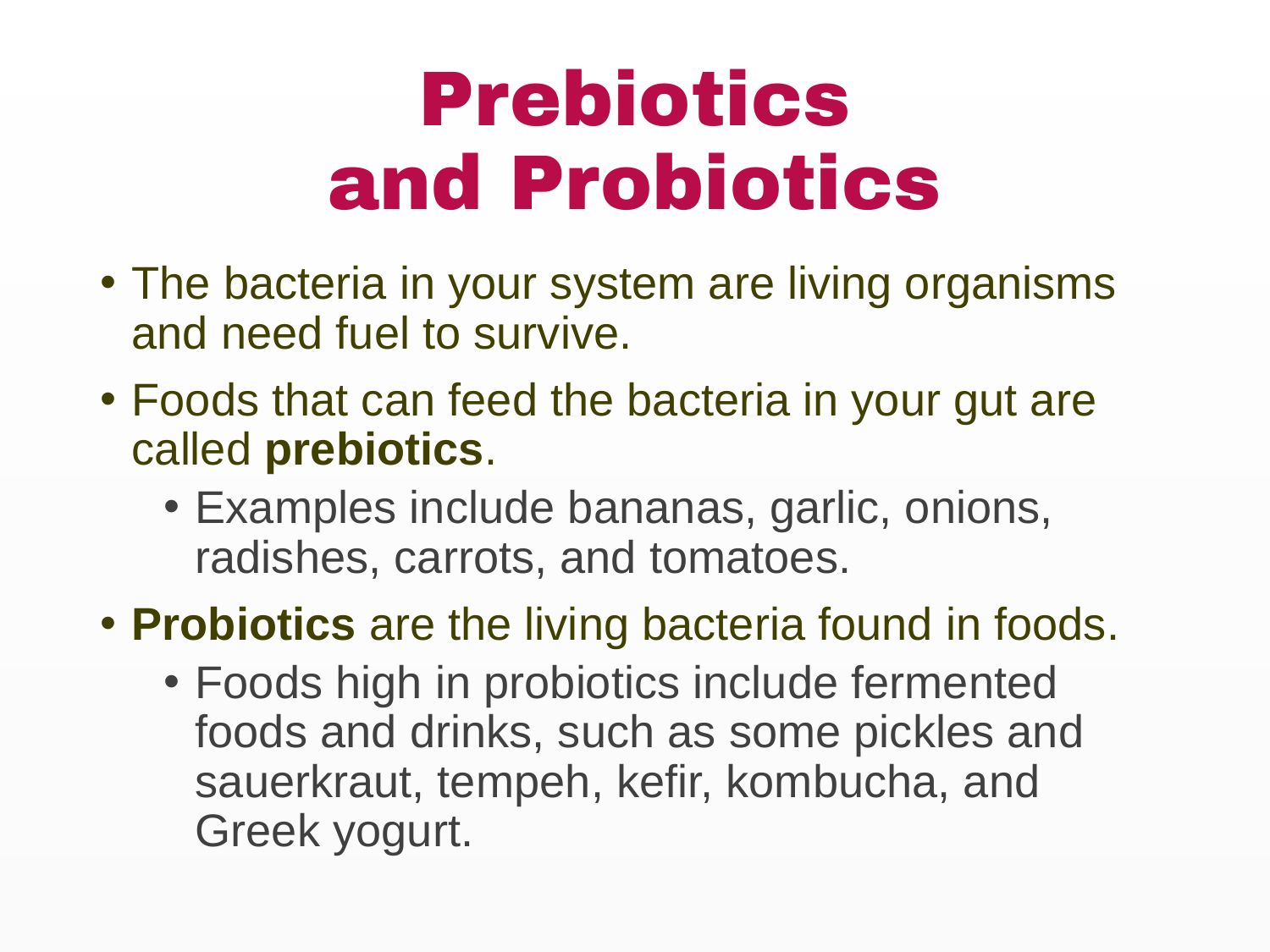

# Prebiotics and Probiotics
The bacteria in your system are living organisms and need fuel to survive.
Foods that can feed the bacteria in your gut are called prebiotics.
Examples include bananas, garlic, onions, radishes, carrots, and tomatoes.
Probiotics are the living bacteria found in foods.
Foods high in probiotics include fermented foods and drinks, such as some pickles and sauerkraut, tempeh, kefir, kombucha, and Greek yogurt.